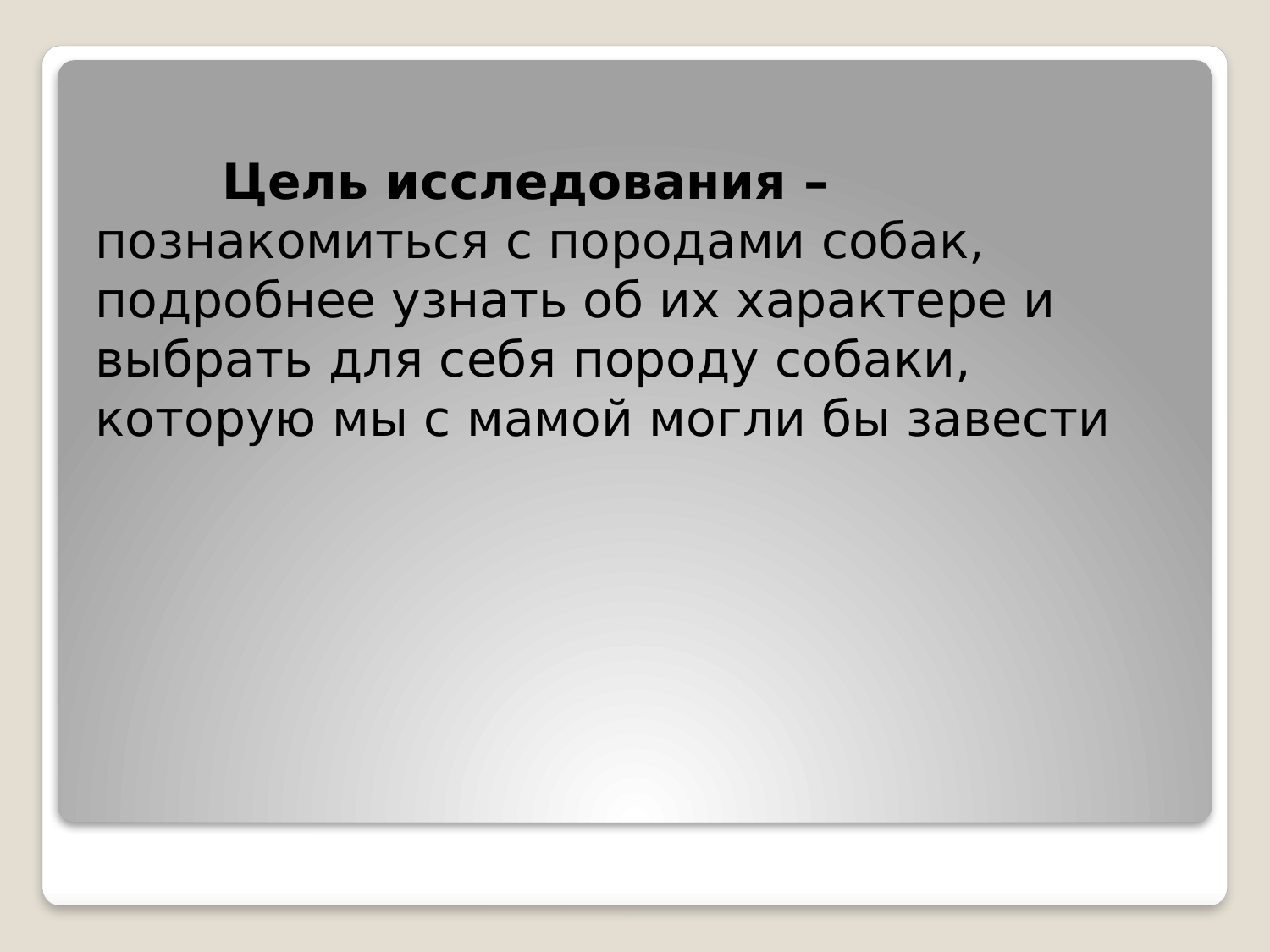

Цель исследования – познакомиться с породами собак, подробнее узнать об их характере и выбрать для себя породу собаки, которую мы с мамой могли бы завести
#